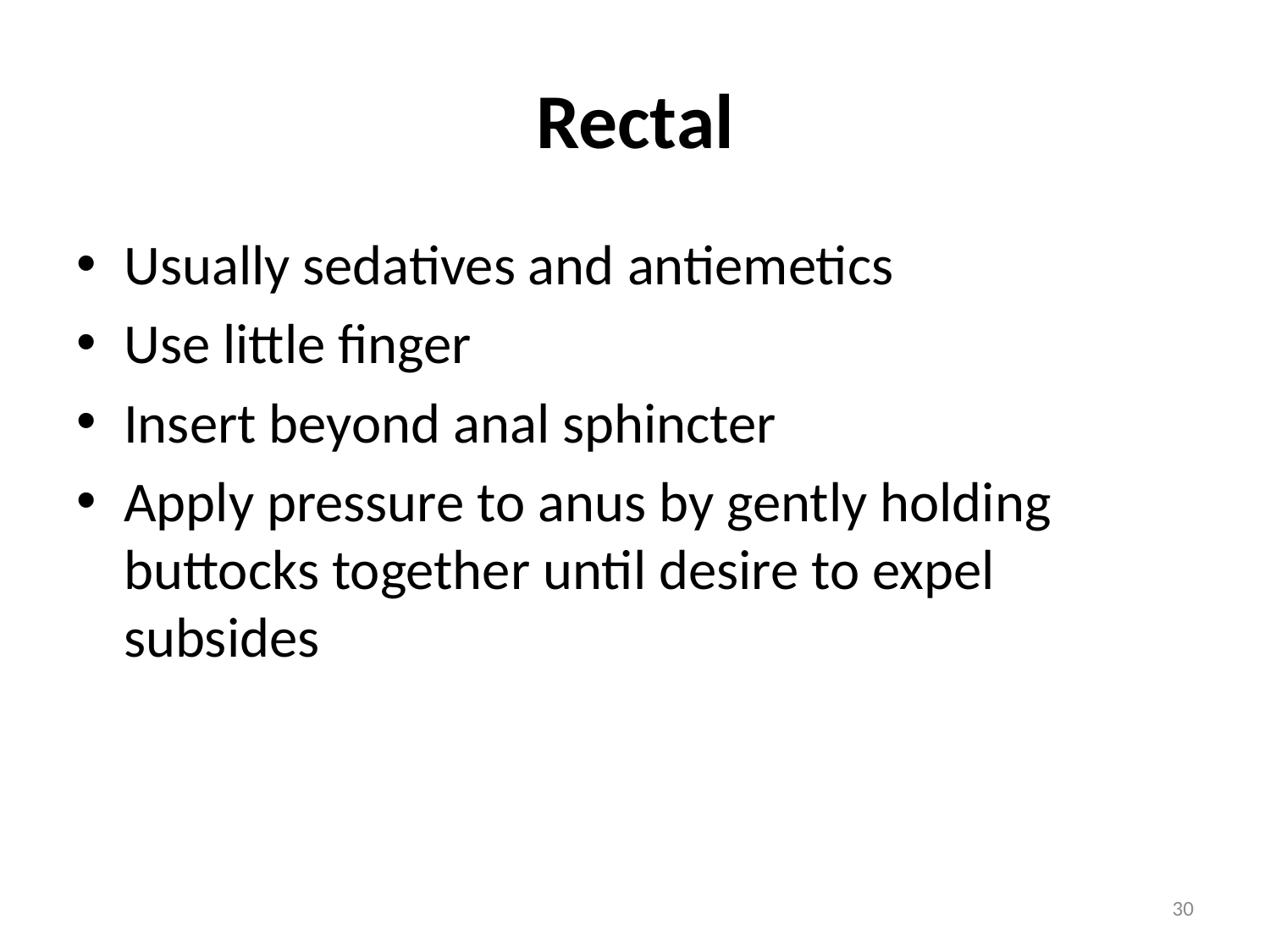

# Rectal
Usually sedatives and antiemetics
Use little finger
Insert beyond anal sphincter
Apply pressure to anus by gently holding buttocks together until desire to expel subsides

30